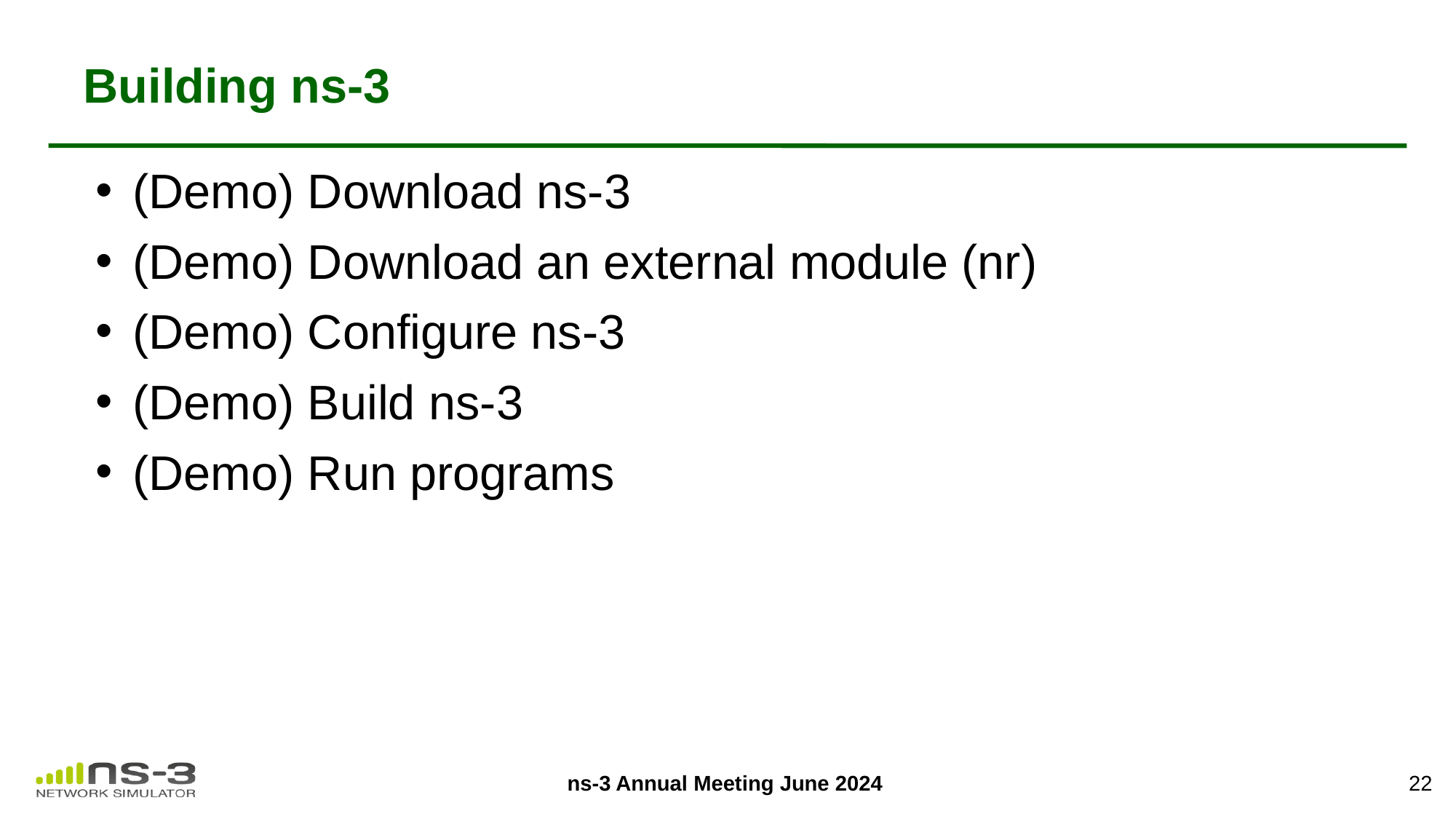

# Building ns-3
(Demo) Download ns-3
(Demo) Download an external module (nr)
(Demo) Configure ns-3
(Demo) Build ns-3
(Demo) Run programs

22
ns-3 Annual Meeting June 2024